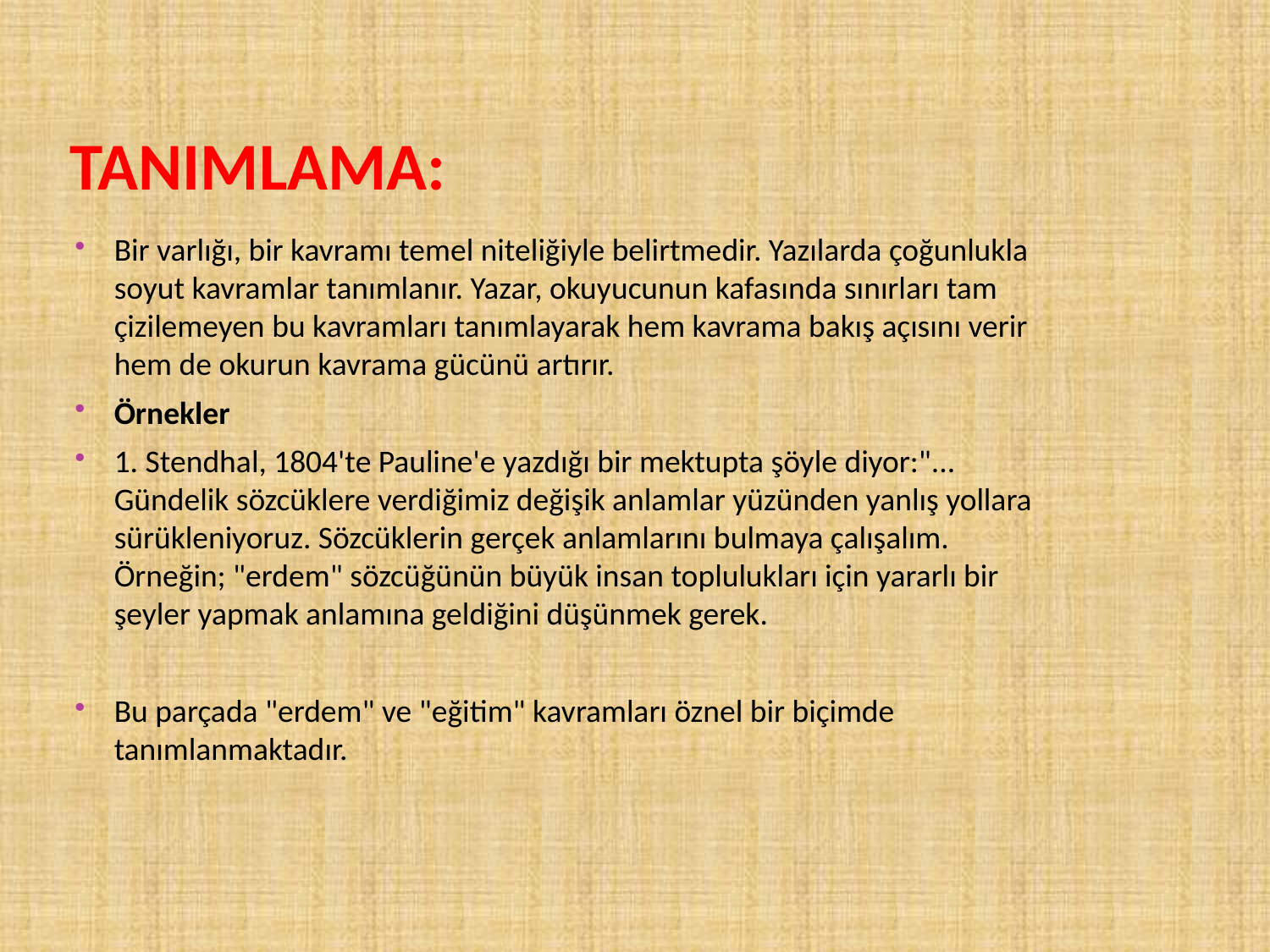

# TANIMLAMA:
Bir varlığı, bir kavramı temel niteliğiyle belirtmedir. Yazılarda çoğunlukla soyut kavramlar tanımlanır. Yazar, okuyucunun kafasında sınırları tam çizilemeyen bu kavramları tanımlayarak hem kavrama bakış açısını verir hem de okurun kavrama gücünü artırır.
Örnekler
1. Stendhal, 1804'te Pauline'e yazdığı bir mektupta şöyle diyor:"... Gündelik sözcüklere verdiğimiz değişik anlamlar yüzünden yanlış yollara sürükleniyoruz. Sözcüklerin gerçek anlamlarını bulmaya çalışalım. Örneğin; "erdem" sözcüğünün büyük insan toplulukları için yararlı bir şeyler yapmak anlamına geldiğini düşünmek gerek.

Bu parçada "erdem" ve "eğitim" kavramları öznel bir biçimde tanımlanmaktadır.